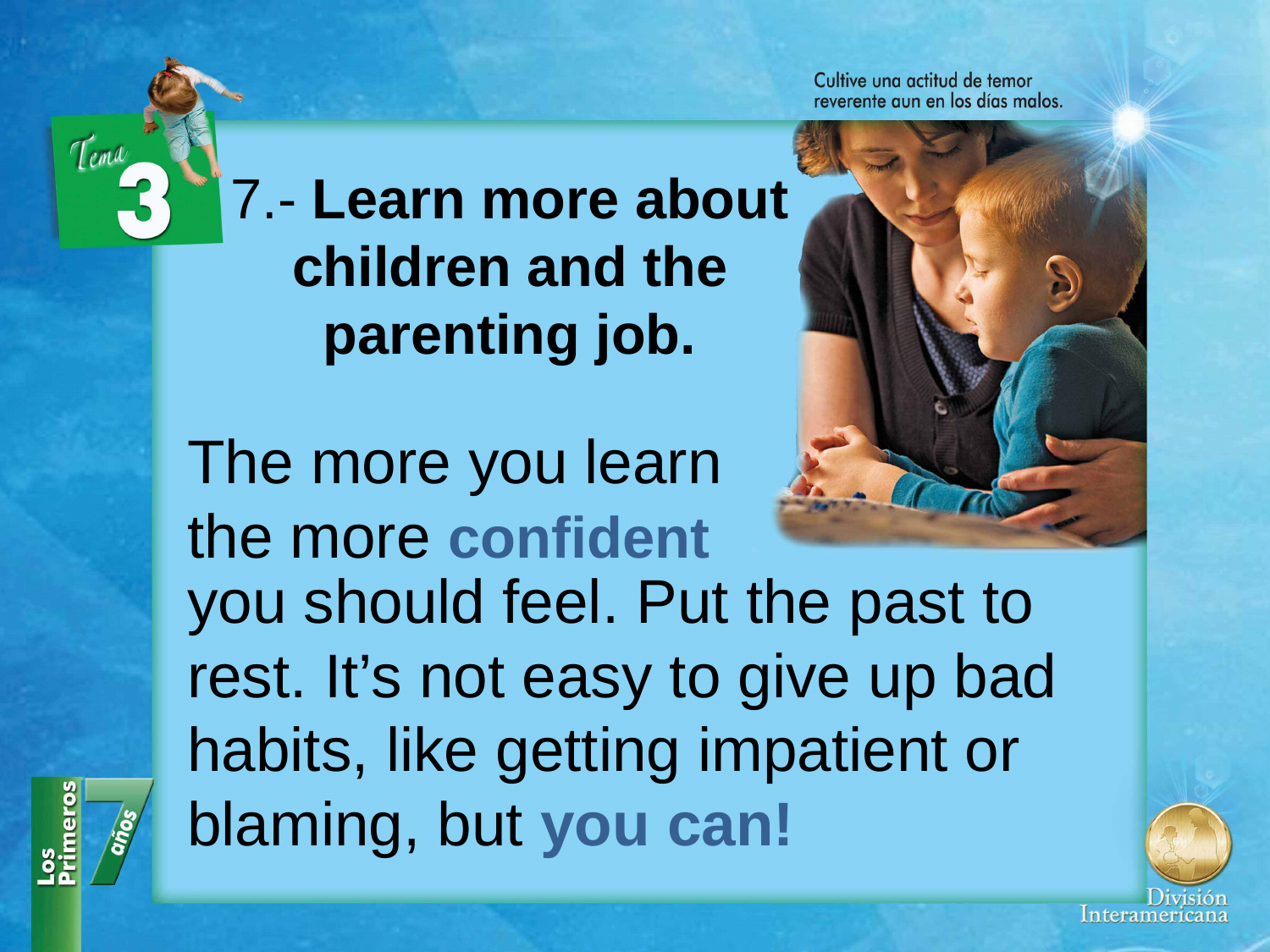

7.- Learn more about children and the parenting job.
The more you learn the more confident
you should feel. Put the past to rest. It’s not easy to give up bad habits, like getting impatient or blaming, but you can!